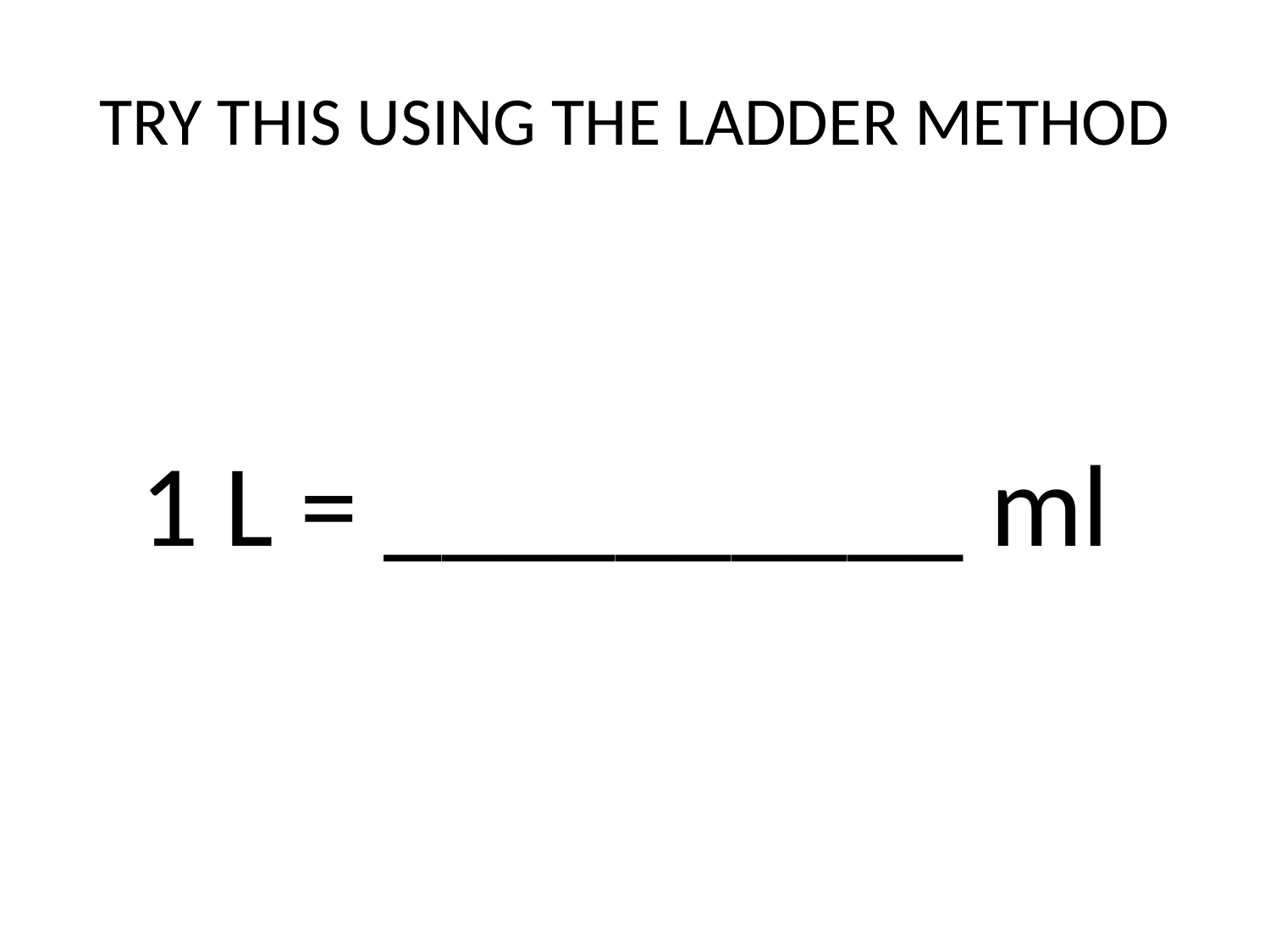

# TRY THIS USING THE LADDER METHOD
1 L = __________ ml